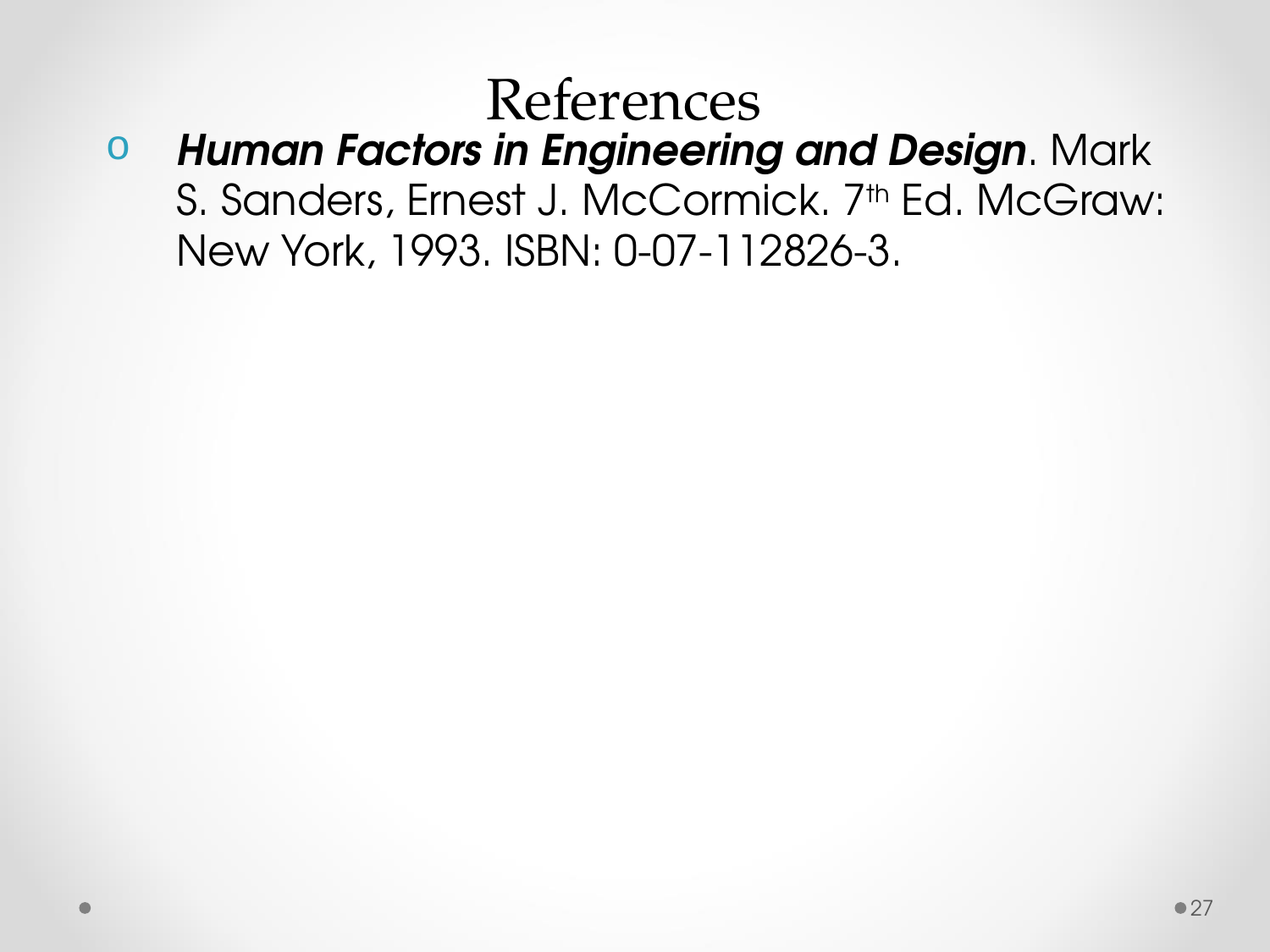

# References

Human Factors in Engineering and Design. Mark S. Sanders, Ernest J. McCormick. 7th Ed. McGraw: New York, 1993. ISBN: 0-07-112826-3.
27